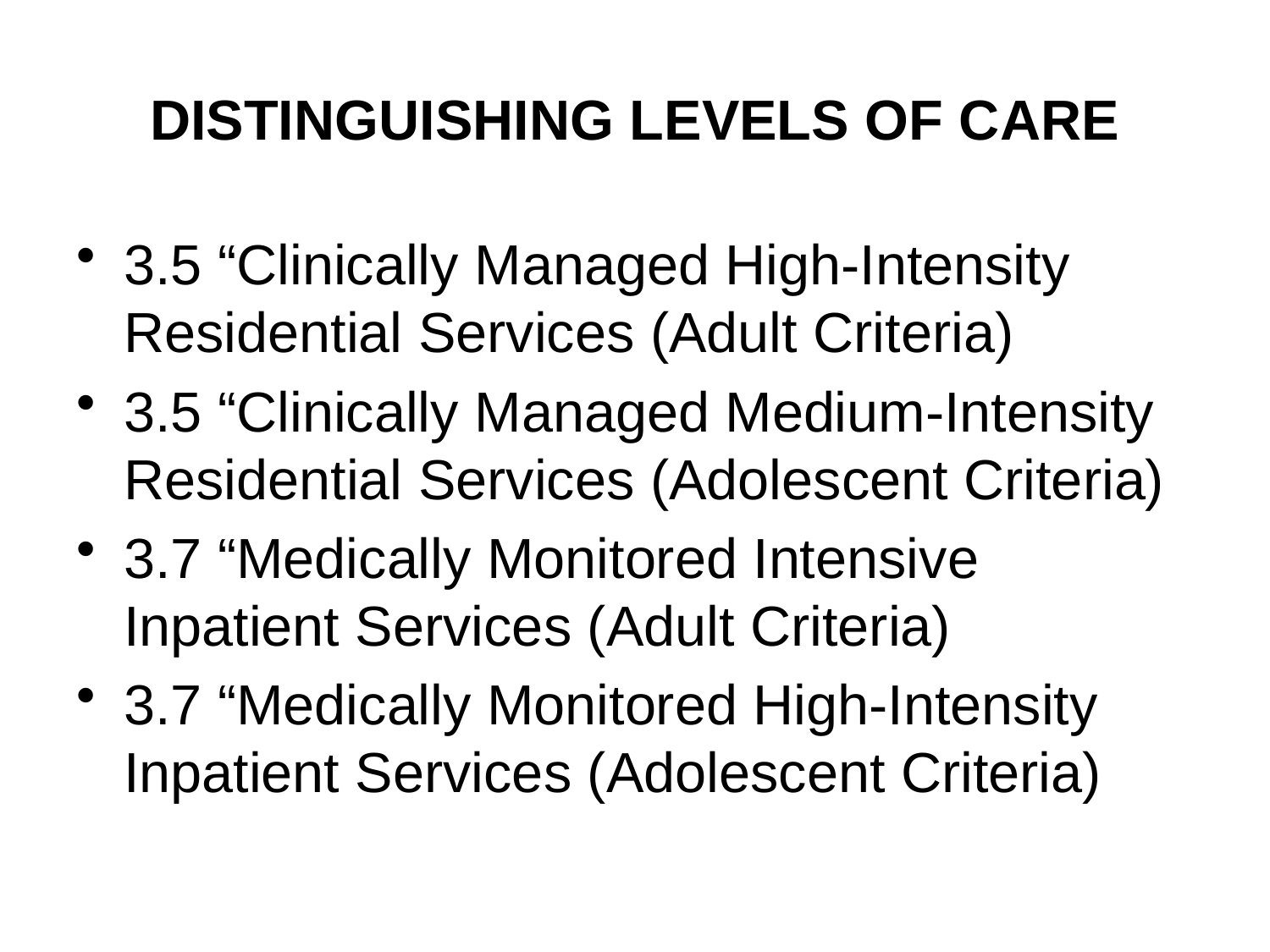

# DISTINGUISHING LEVELS OF CARE
3.5 “Clinically Managed High-Intensity Residential Services (Adult Criteria)
3.5 “Clinically Managed Medium-Intensity Residential Services (Adolescent Criteria)
3.7 “Medically Monitored Intensive Inpatient Services (Adult Criteria)
3.7 “Medically Monitored High-Intensity Inpatient Services (Adolescent Criteria)